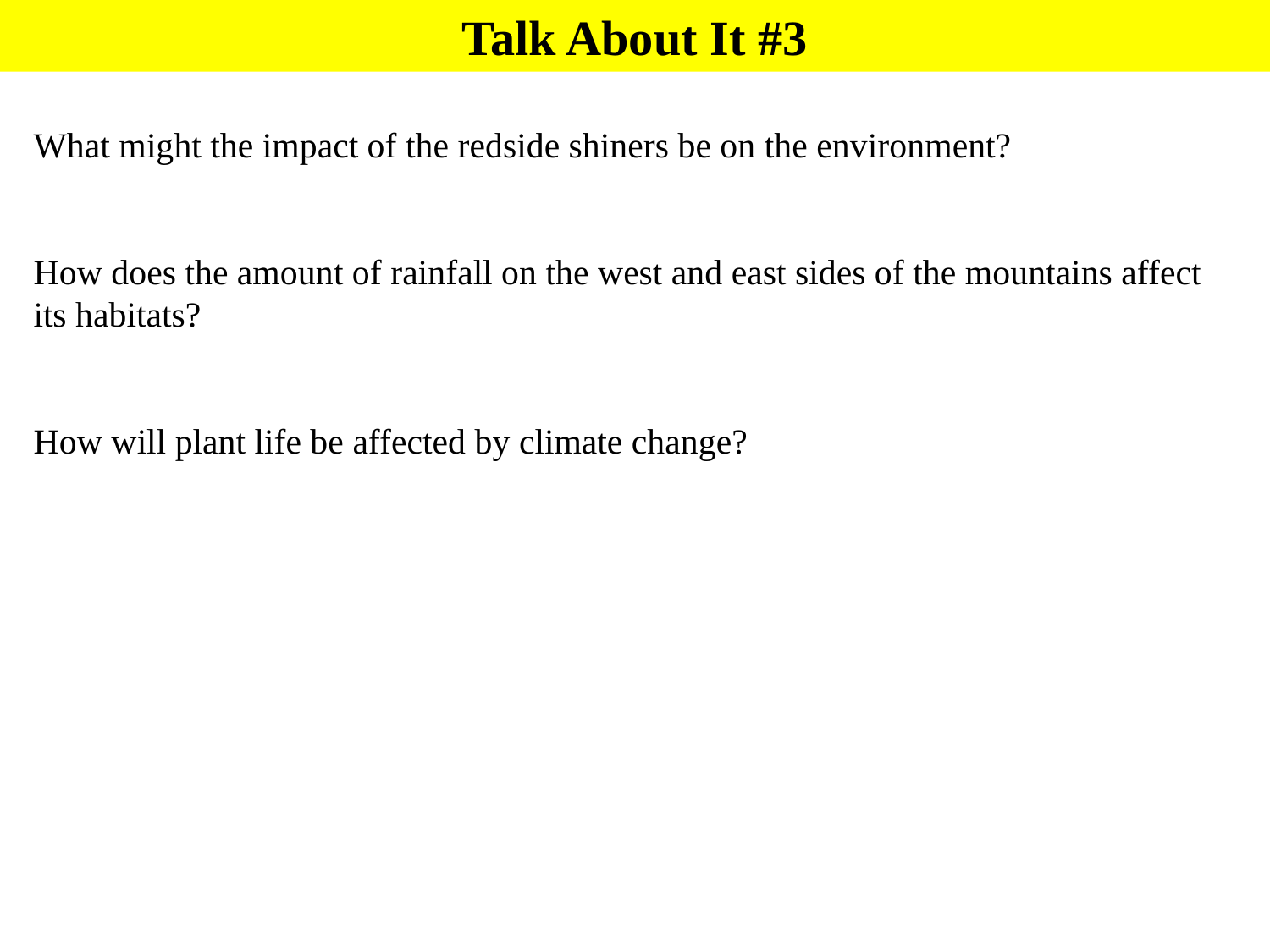

Talk About It #3
What might the impact of the redside shiners be on the environment?

How does the amount of rainfall on the west and east sides of the mountains affect its habitats?

How will plant life be affected by climate change?